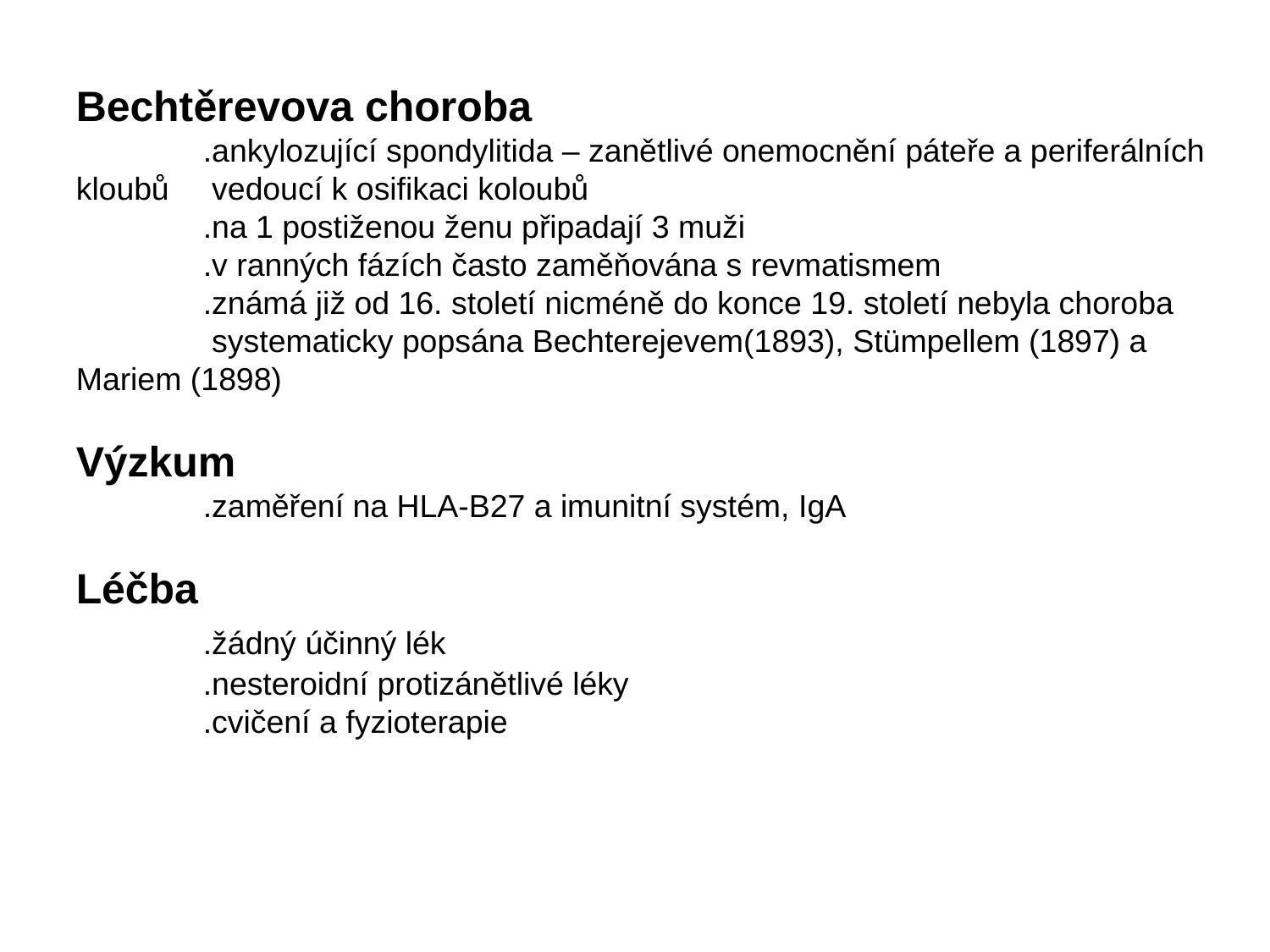

Bechtěrevova choroba
	.ankylozující spondylitida – zanětlivé onemocnění páteře a periferálních kloubů 	 vedoucí k osifikaci koloubů
	.na 1 postiženou ženu připadají 3 muži
	.v ranných fázích často zaměňována s revmatismem
	.známá již od 16. století nicméně do konce 19. století nebyla choroba
	 systematicky popsána Bechterejevem(1893), Stümpellem (1897) a Mariem (1898)

Výzkum
	.zaměření na HLA-B27 a imunitní systém, IgA

Léčba
	.žádný účinný lék
	.nesteroidní protizánětlivé léky
	.cvičení a fyzioterapie